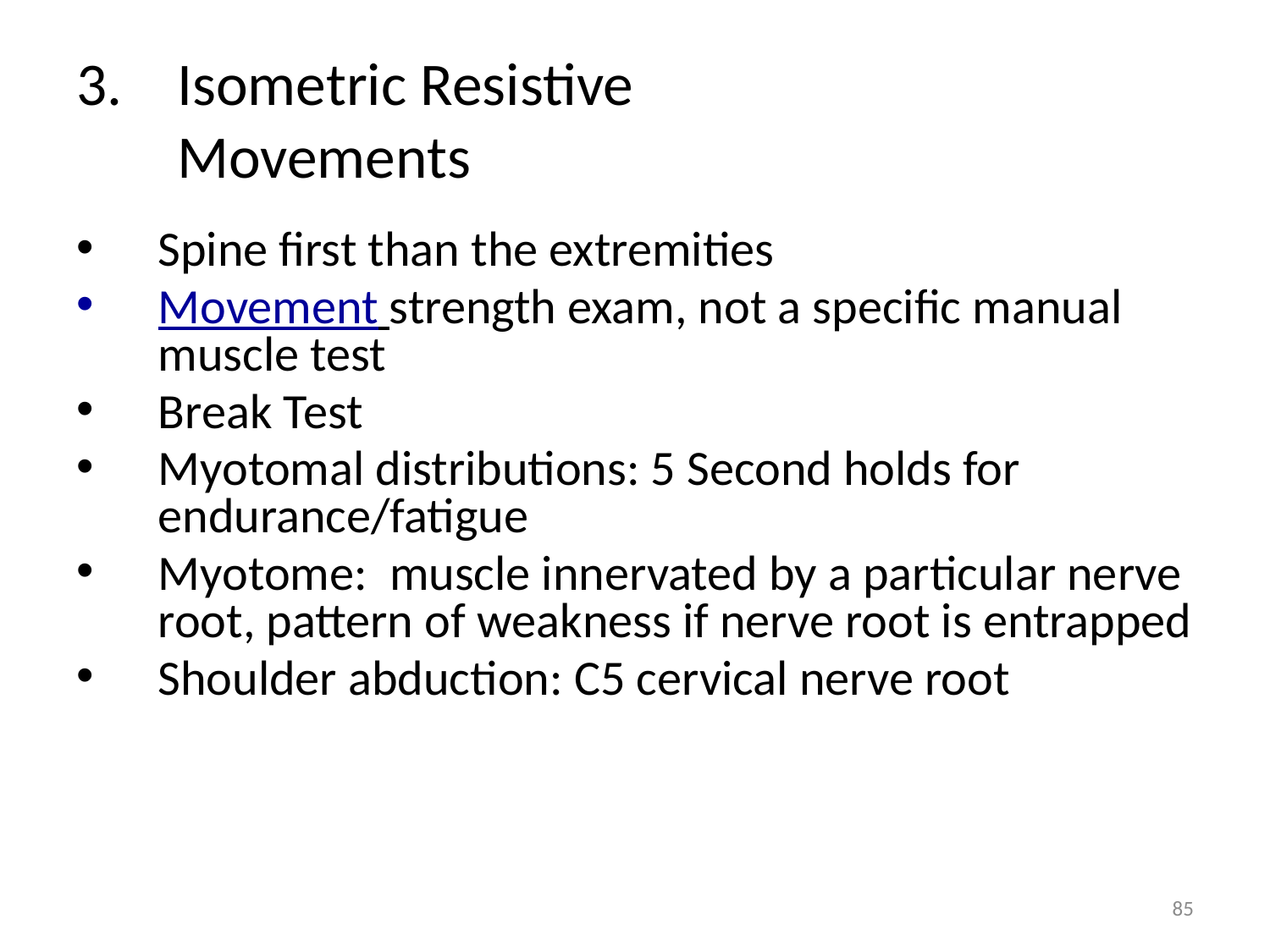

# Isometric Resistive Movements
Spine first than the extremities
Movement strength exam, not a specific manual muscle test
Break Test
Myotomal distributions: 5 Second holds for endurance/fatigue
Myotome:  muscle innervated by a particular nerve root, pattern of weakness if nerve root is entrapped
Shoulder abduction: C5 cervical nerve root
85